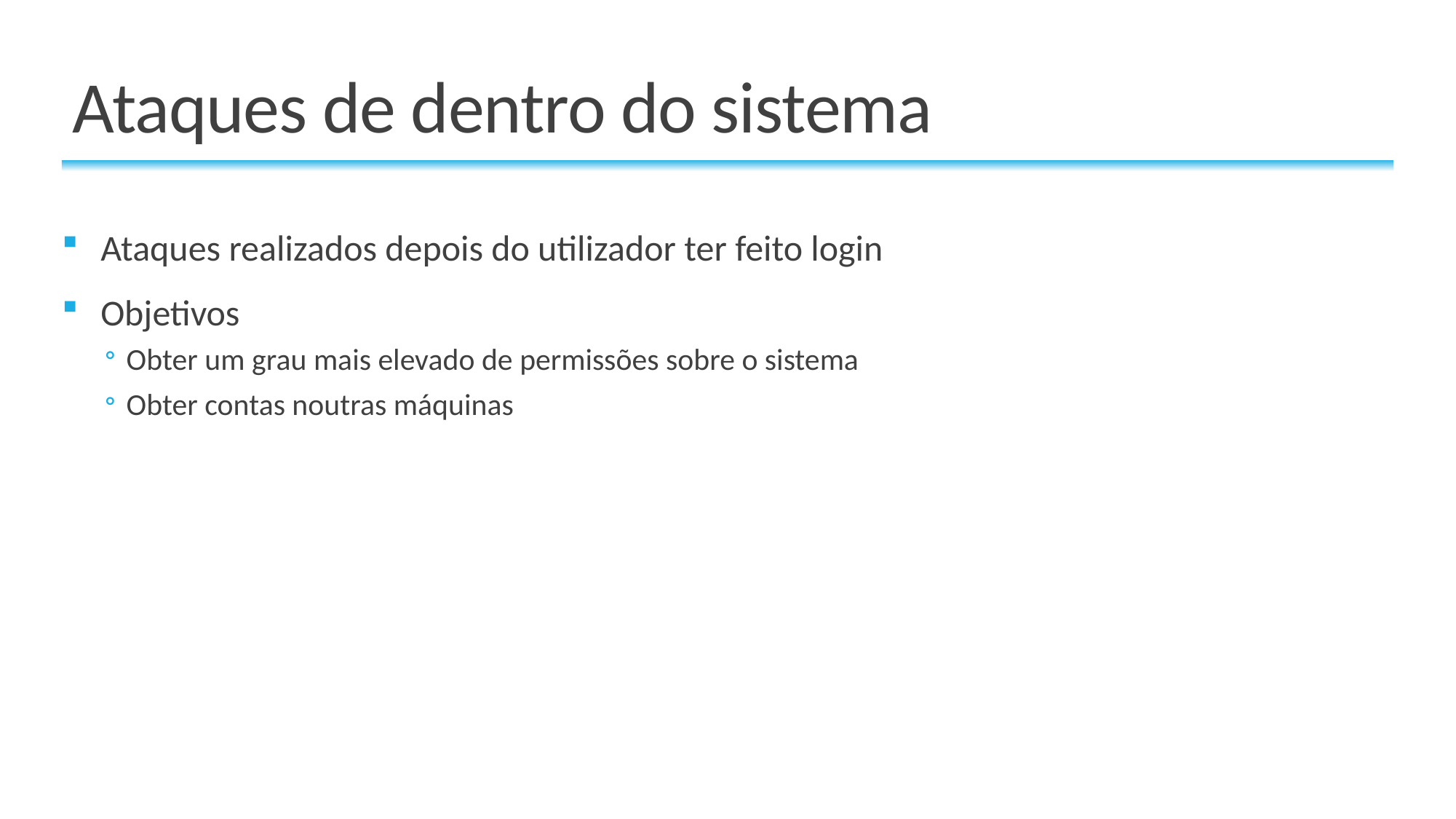

# Ataques de dentro do sistema
Ataques realizados depois do utilizador ter feito login
Objetivos
Obter um grau mais elevado de permissões sobre o sistema
Obter contas noutras máquinas